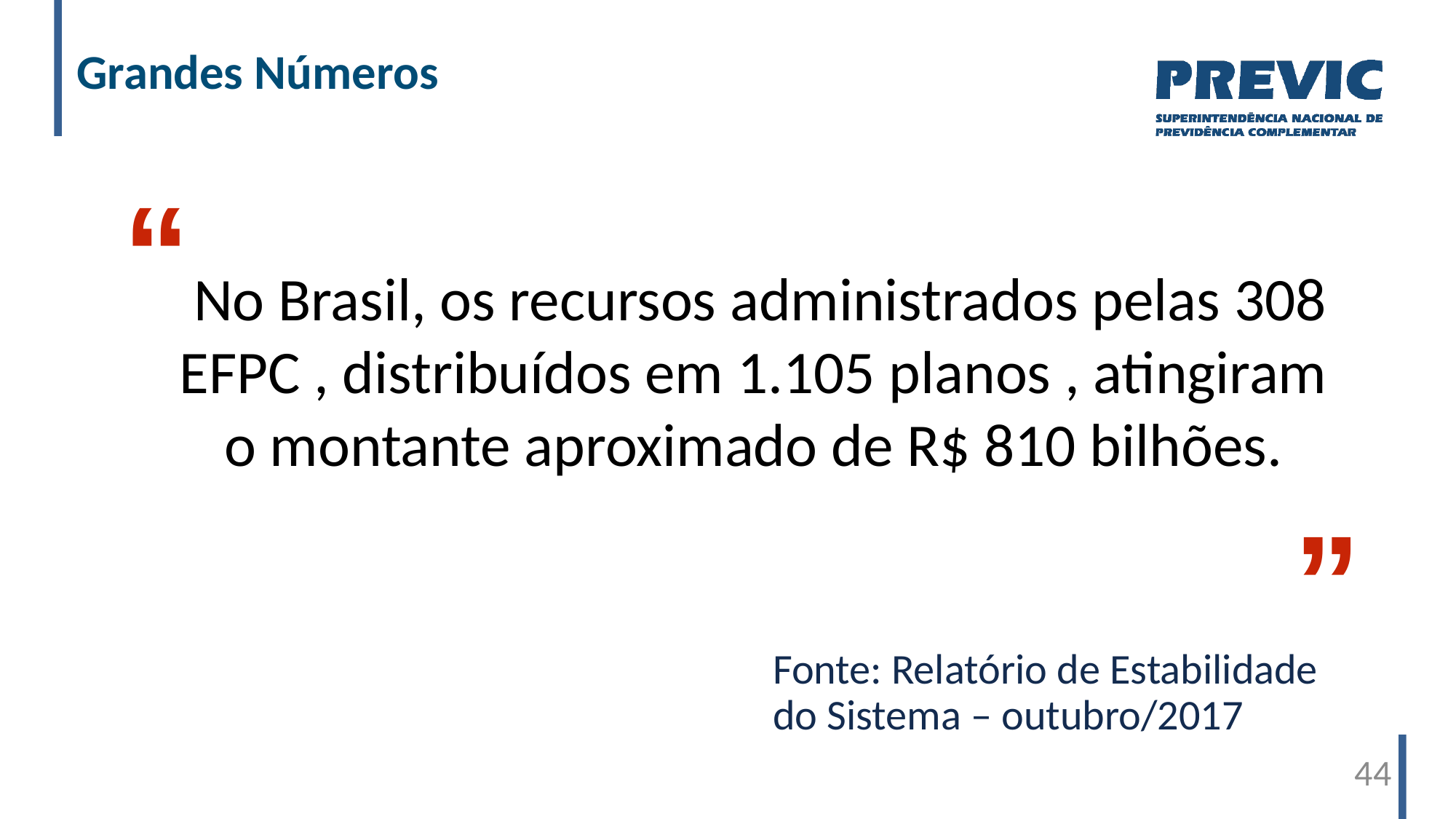

Grandes Números

“
 No Brasil, os recursos administrados pelas 308 EFPC , distribuídos em 1.105 planos , atingiram o montante aproximado de R$ 810 bilhões.

”
Fonte: Relatório de Estabilidade do Sistema – outubro/2017